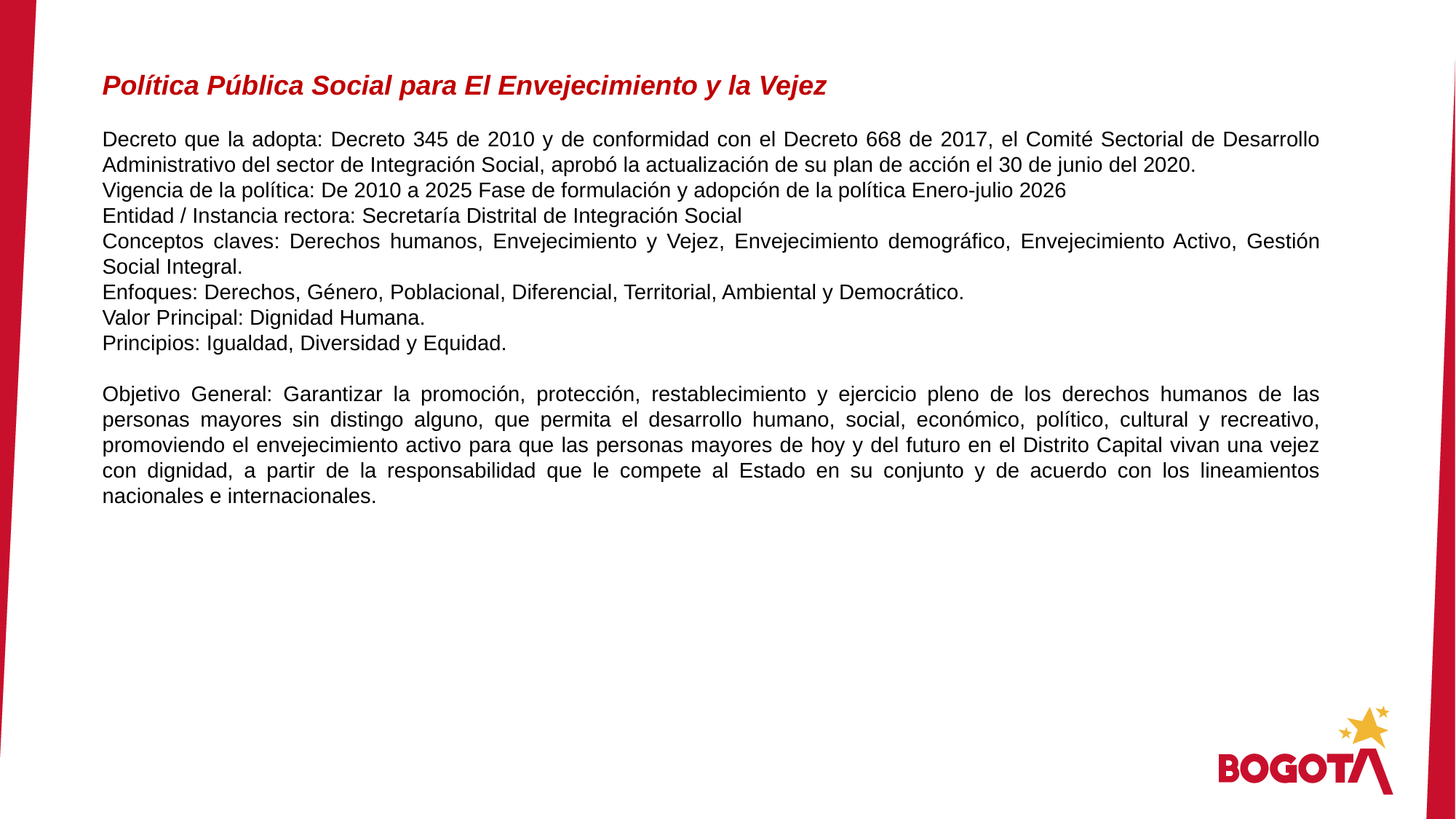

Política Pública Social para El Envejecimiento y la Vejez

Decreto que la adopta: Decreto 345 de 2010 y de conformidad con el Decreto 668 de 2017, el Comité Sectorial de Desarrollo Administrativo del sector de Integración Social, aprobó la actualización de su plan de acción el 30 de junio del 2020.
Vigencia de la política: De 2010 a 2025 Fase de formulación y adopción de la política Enero-julio 2026
Entidad / Instancia rectora: Secretaría Distrital de Integración Social
Conceptos claves: Derechos humanos, Envejecimiento y Vejez, Envejecimiento demográfico, Envejecimiento Activo, Gestión Social Integral.
Enfoques: Derechos, Género, Poblacional, Diferencial, Territorial, Ambiental y Democrático.
Valor Principal: Dignidad Humana.
Principios: Igualdad, Diversidad y Equidad.

Objetivo General: Garantizar la promoción, protección, restablecimiento y ejercicio pleno de los derechos humanos de las personas mayores sin distingo alguno, que permita el desarrollo humano, social, económico, político, cultural y recreativo, promoviendo el envejecimiento activo para que las personas mayores de hoy y del futuro en el Distrito Capital vivan una vejez con dignidad, a partir de la responsabilidad que le compete al Estado en su conjunto y de acuerdo con los lineamientos nacionales e internacionales.